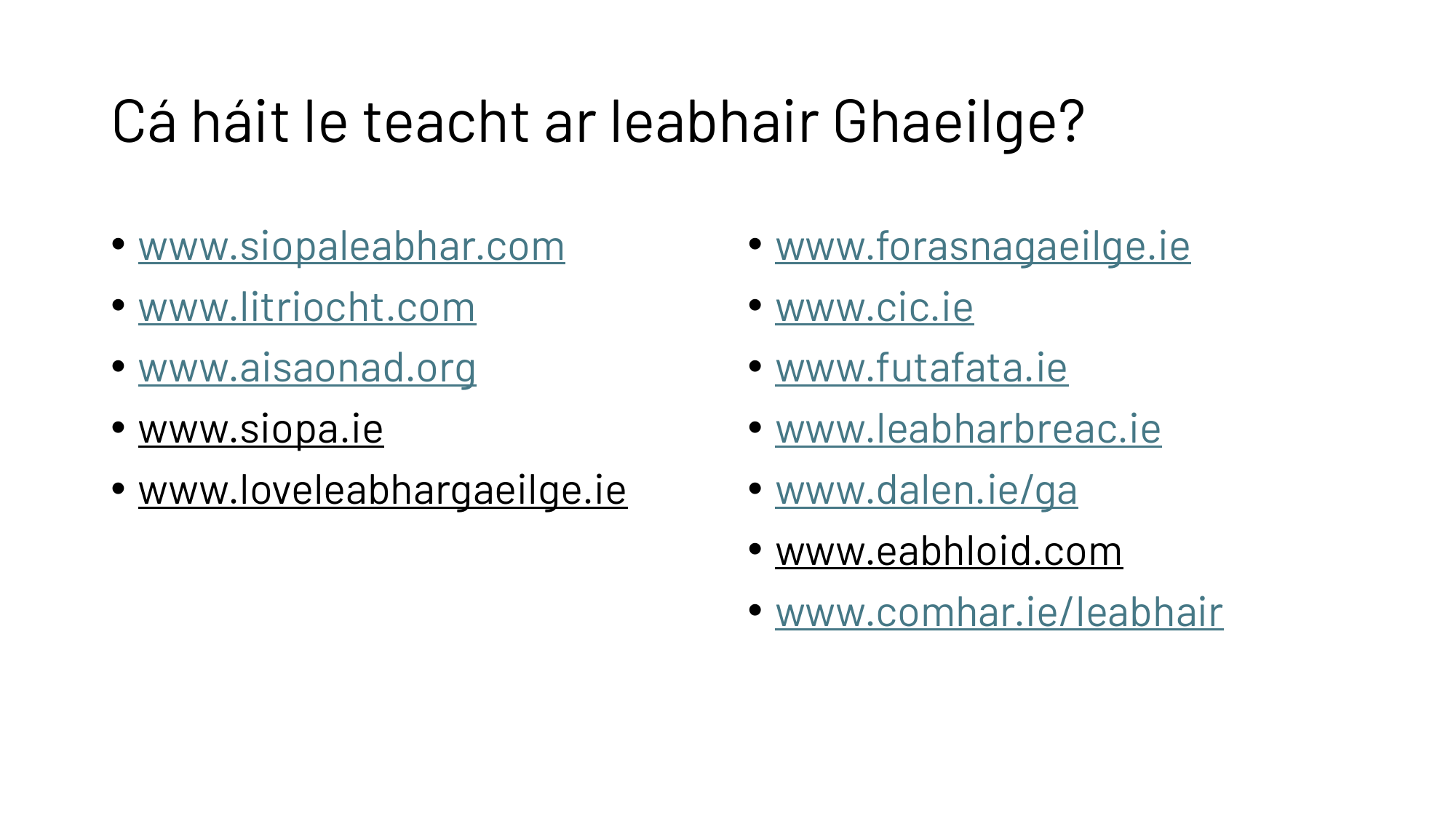

# Cá háit le teacht ar leabhair Ghaeilge?
www.siopaleabhar.com
www.litriocht.com
www.aisaonad.org
www.siopa.ie
www.loveleabhargaeilge.ie
www.forasnagaeilge.ie
www.cic.ie
www.futafata.ie
www.leabharbreac.ie
www.dalen.ie/ga
www.eabhloid.com
www.comhar.ie/leabhair